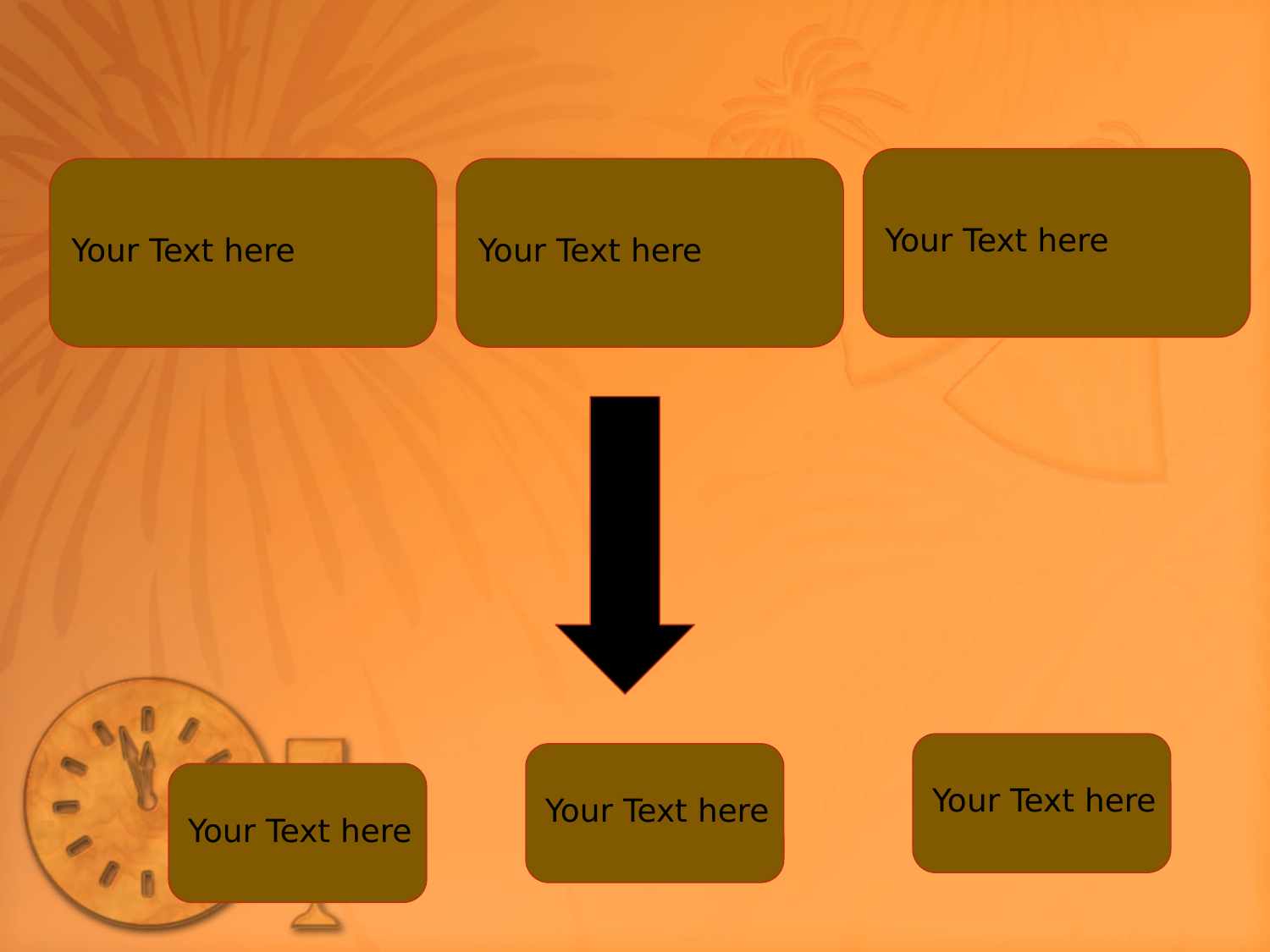

Your Text here
Your Text here
Your Text here

Your Text here
Your Text here
Your Text here